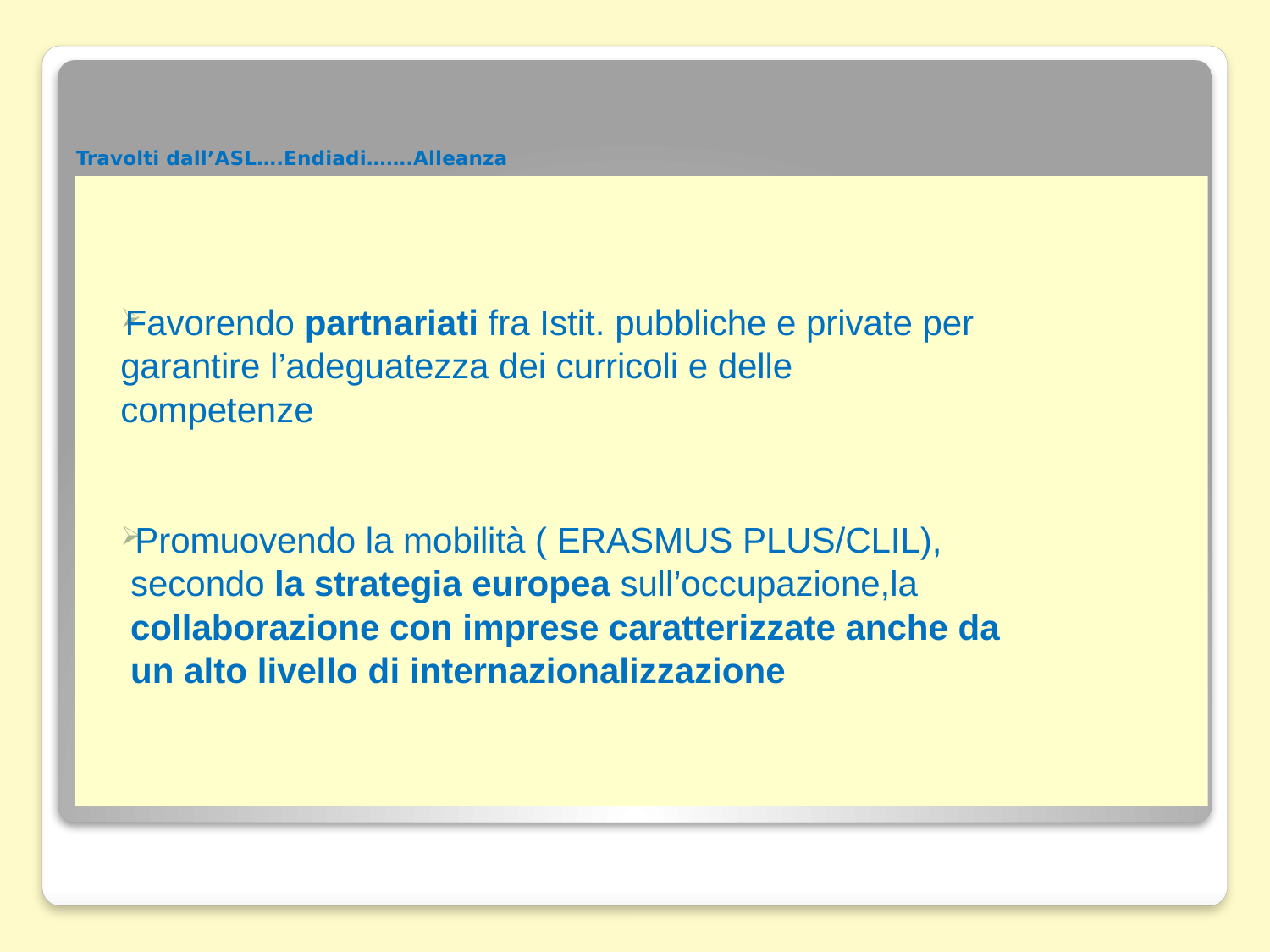

# Travolti dall’ASL….Endiadi…….Alleanza

Favorendo partnariati fra Istit. pubbliche e private per
garantire l’adeguatezza dei curricoli e delle
competenze

 Promuovendo la mobilità ( ERASMUS PLUS/CLIL),
 secondo la strategia europea sull’occupazione,la
 collaborazione con imprese caratterizzate anche da
 un alto livello di internazionalizzazione